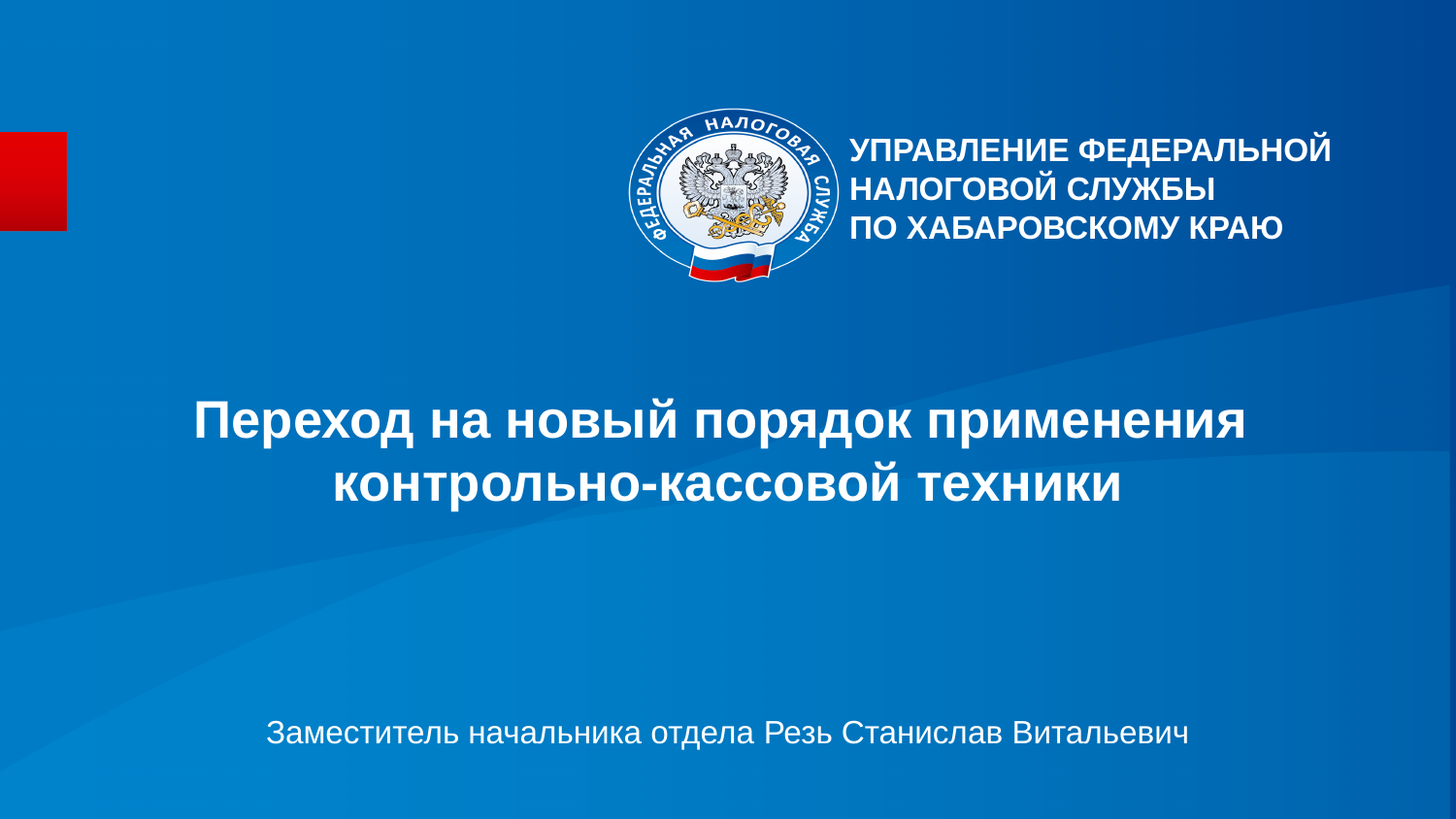

УПРАВЛЕНИЕ ФЕДЕРАЛЬНОЙ НАЛОГОВОЙ СЛУЖБЫ
ПО ХАБАРОВСКОМУ КРАЮ
# Переход на новый порядок применения контрольно-кассовой техники
Заместитель начальника отдела Резь Станислав Витальевич